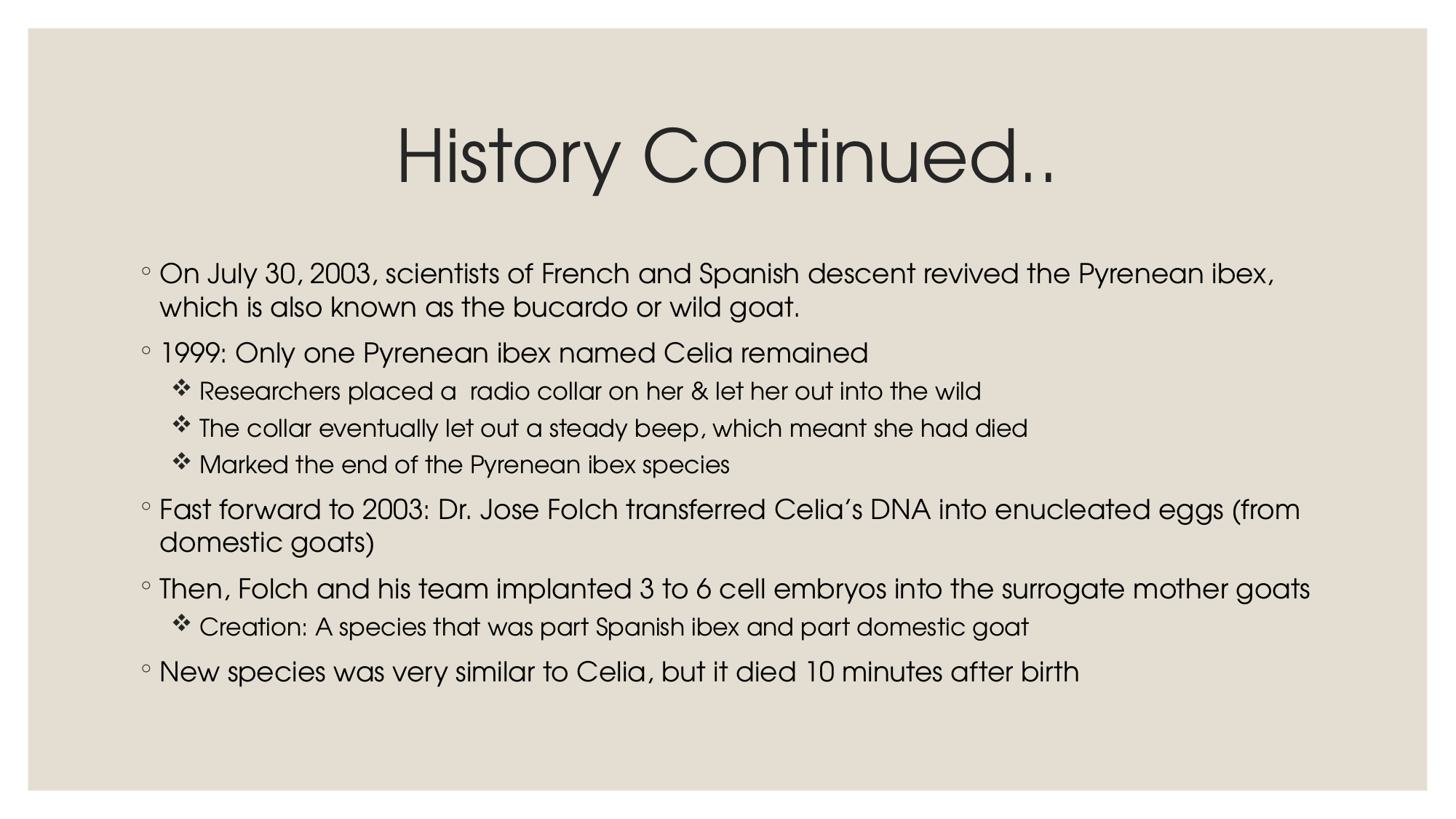

# History Continued..
On July 30, 2003, scientists of French and Spanish descent revived the Pyrenean ibex, which is also known as the bucardo or wild goat.
1999: Only one Pyrenean ibex named Celia remained
 Researchers placed a  radio collar on her & let her out into the wild
 The collar eventually let out a steady beep, which meant she had died
 Marked the end of the Pyrenean ibex species
Fast forward to 2003: Dr. Jose Folch transferred Celia’s DNA into enucleated eggs (from domestic goats)
Then, Folch and his team implanted 3 to 6 cell embryos into the surrogate mother goats
 Creation: A species that was part Spanish ibex and part domestic goat
New species was very similar to Celia, but it died 10 minutes after birth